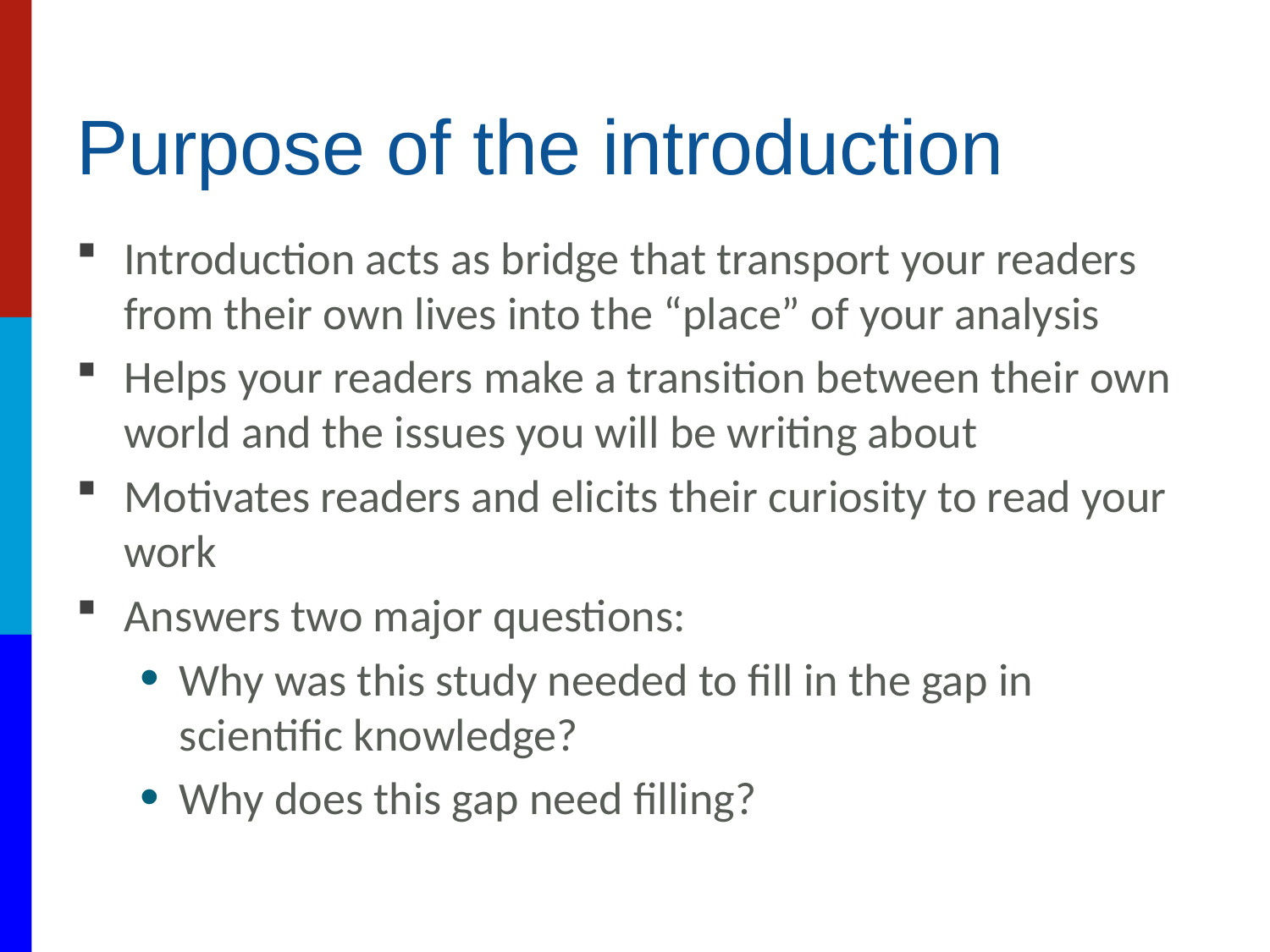

# Purpose of the introduction
Introduction acts as bridge that transport your readers from their own lives into the “place” of your analysis
Helps your readers make a transition between their own world and the issues you will be writing about
Motivates readers and elicits their curiosity to read your work
Answers two major questions:
Why was this study needed to fill in the gap in scientific knowledge?
Why does this gap need filling?